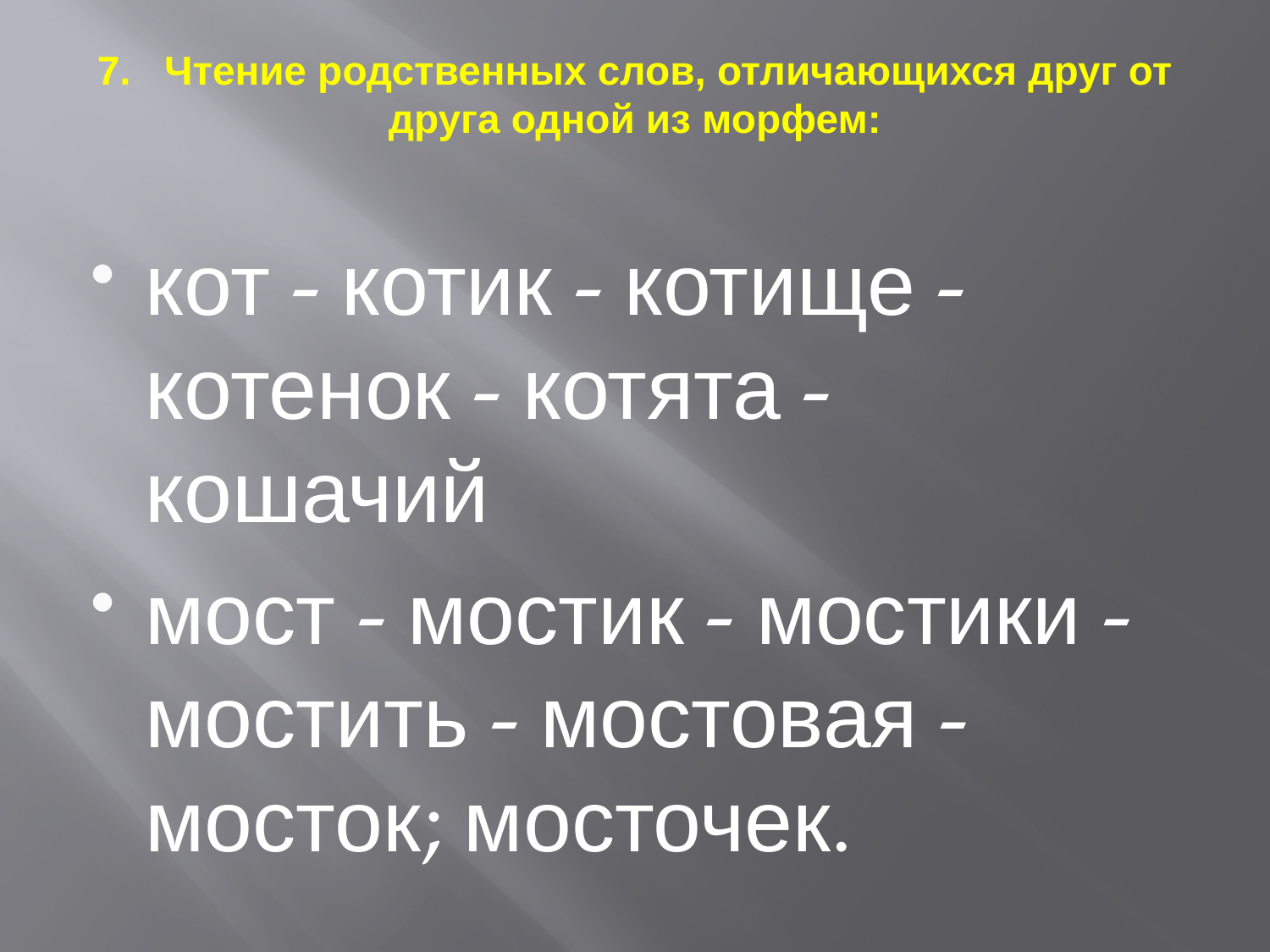

# 7.   Чтение родственных слов, отличающихся друг от друга одной из морфем:
кот - котик - котище - котенок - котята - кошачий
мост - мостик - мостики - мостить - мостовая - мосток; мосточек.